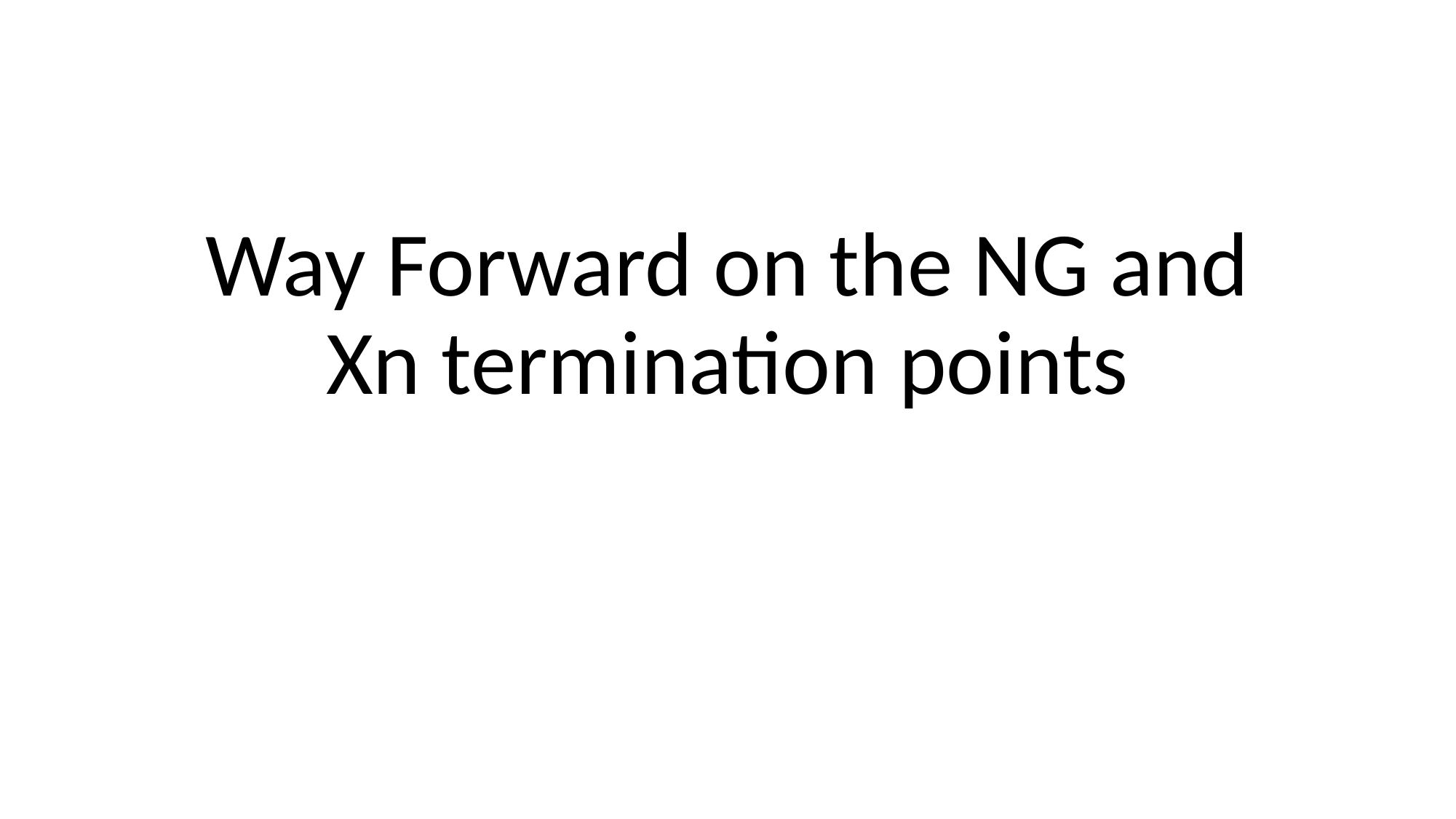

# Way Forward on the NG and Xn termination points